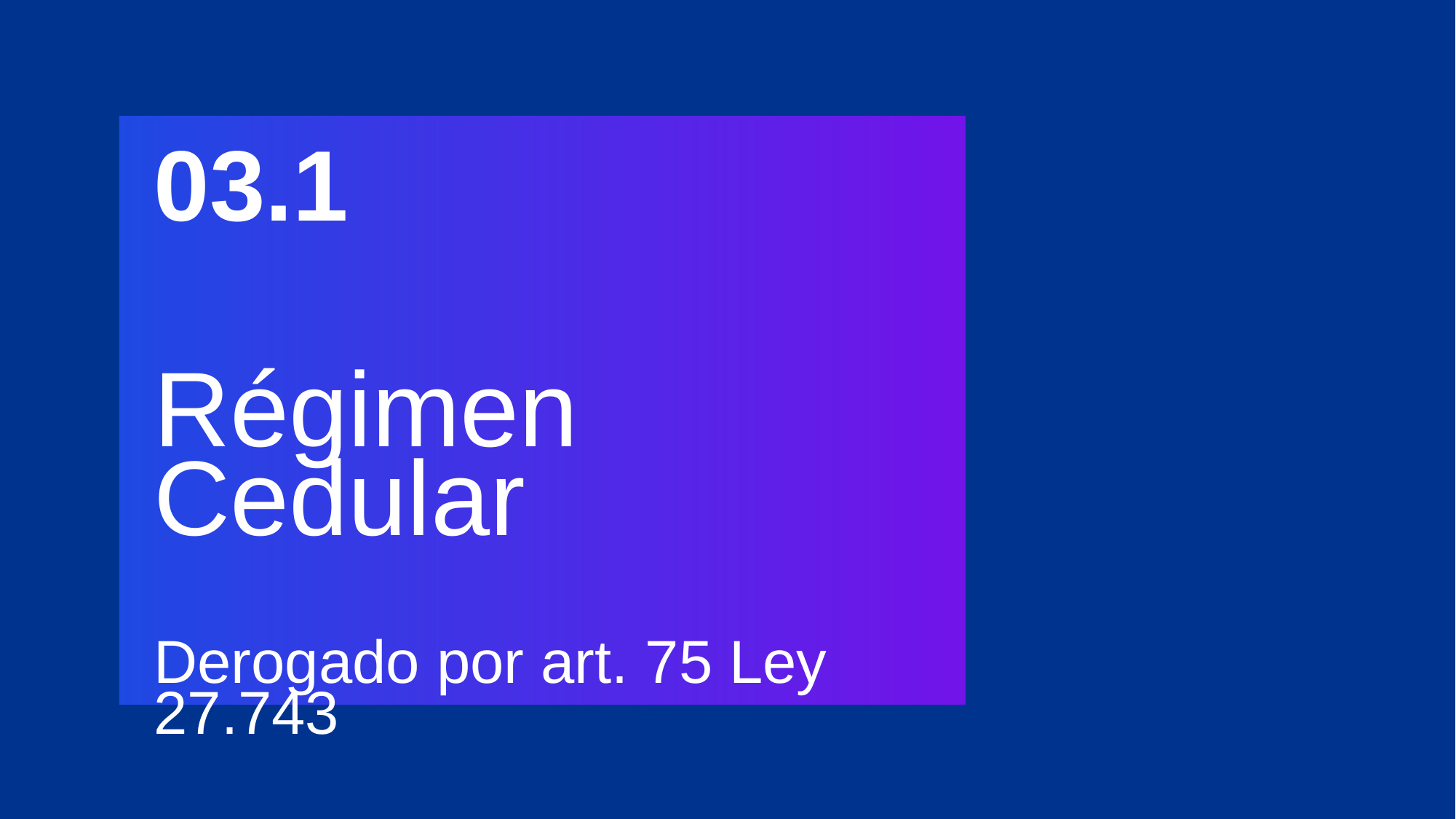

03.1
# Régimen Cedular Derogado por art. 75 Ley 27.743